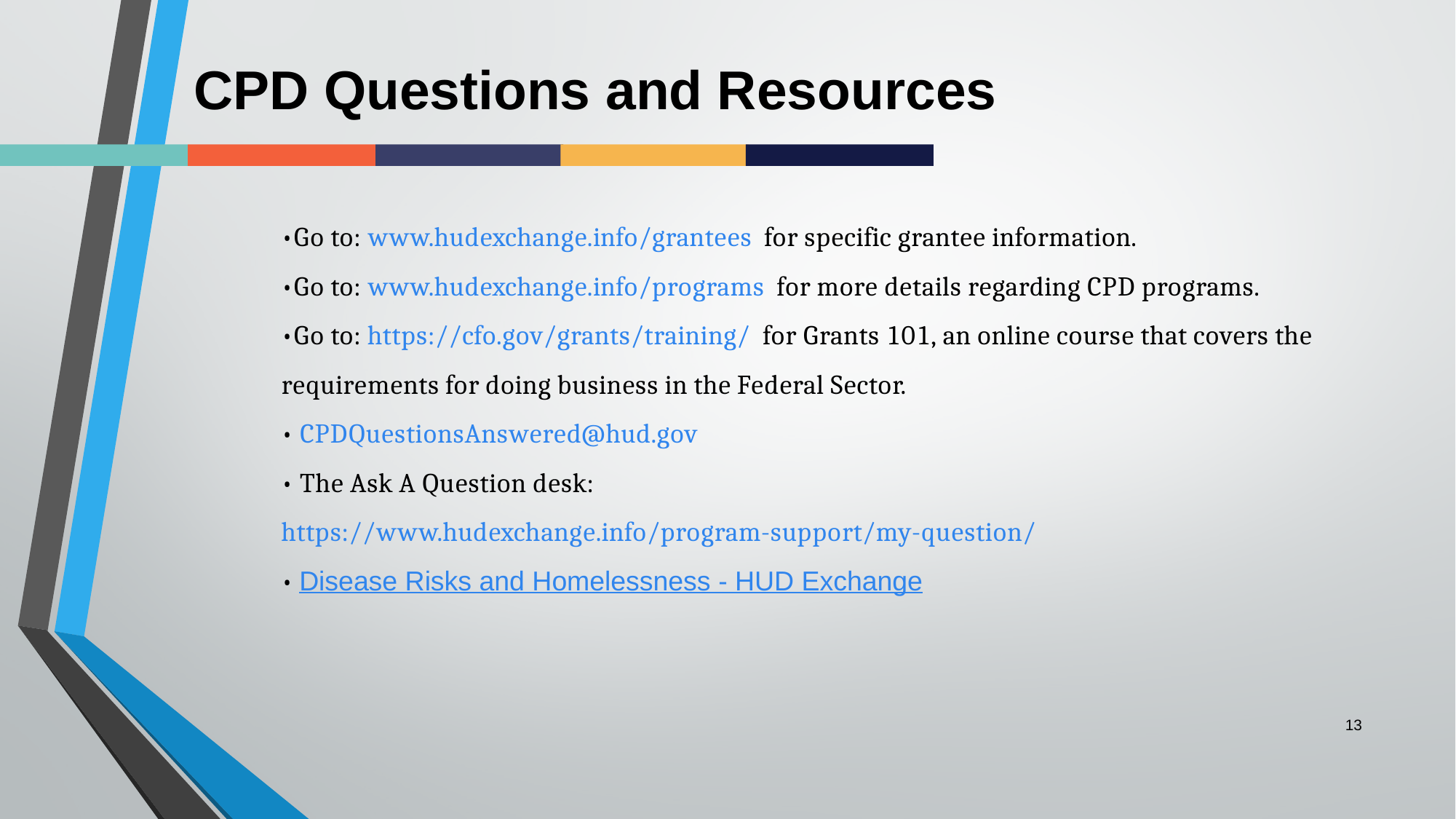

CPD Questions and Resources

•Go to: www.hudexchange.info/grantees  for specific grantee information.
•Go to: www.hudexchange.info/programs  for more details regarding CPD programs.
•Go to: https://cfo.gov/grants/training/  for Grants 101, an online course that covers the requirements for doing business in the Federal Sector.
• CPDQuestionsAnswered@hud.gov
• The Ask A Question desk: https://www.hudexchange.info/program-support/my-question/
• Disease Risks and Homelessness - HUD Exchange

13